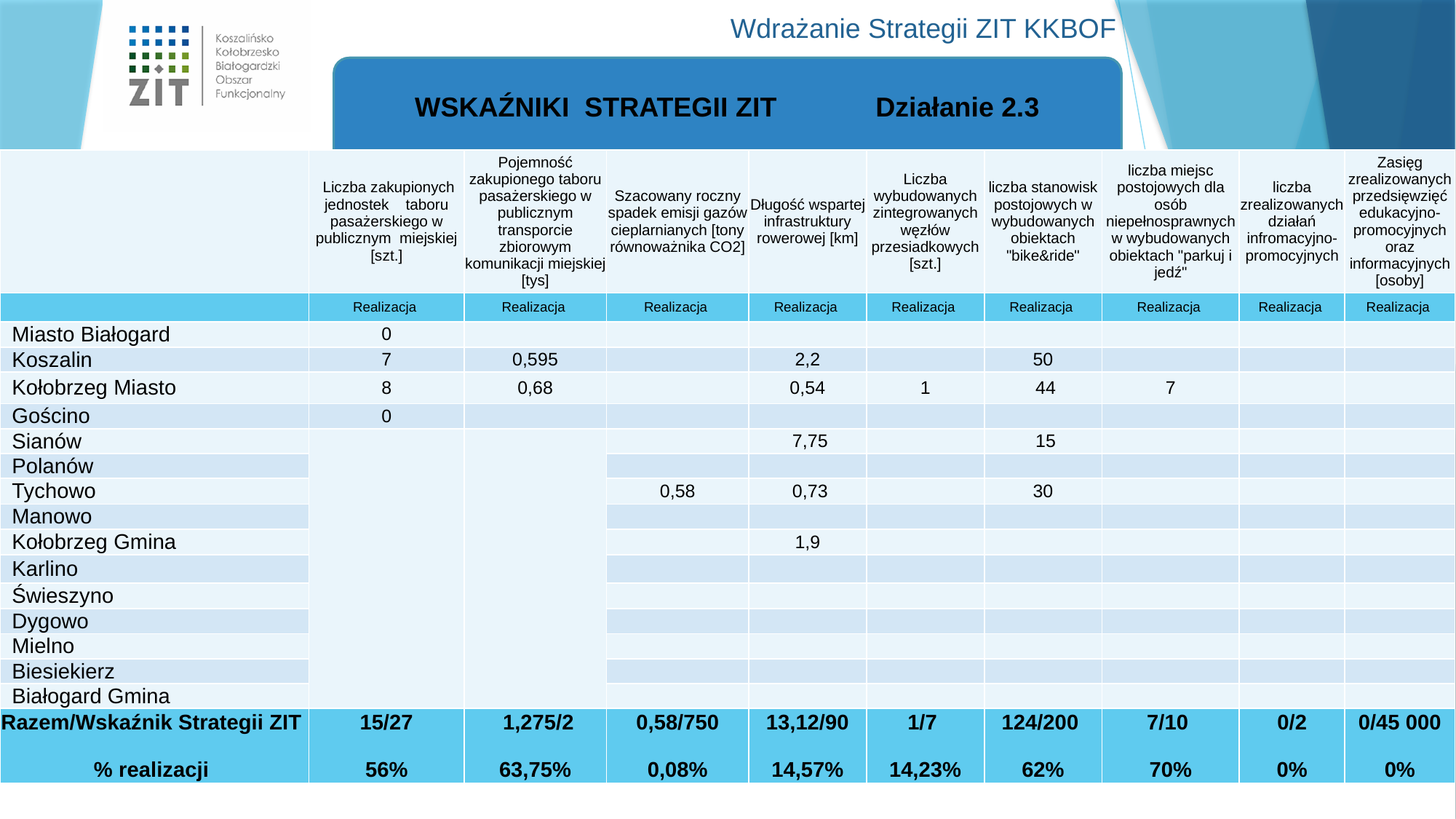

WSKAŹNIKI  STRATEGII ZIT             Działanie 2.3
|  | Liczba zakupionych jednostek taboru pasażerskiego w publicznym miejskiej [szt.] | Pojemność zakupionego taboru pasażerskiego w publicznym transporcie zbiorowym komunikacji miejskiej [tys] | Szacowany roczny spadek emisji gazów cieplarnianych [tony równoważnika CO2] | Długość wspartej infrastruktury rowerowej [km] | Liczba wybudowanych zintegrowanych węzłów przesiadkowych [szt.] | liczba stanowisk postojowych w wybudowanych obiektach "bike&ride" | liczba miejsc postojowych dla osób niepełnosprawnych w wybudowanych obiektach "parkuj i jedź" | liczba zrealizowanych działań infromacyjno-promocyjnych | Zasięg zrealizowanych przedsięwzięć edukacyjno-promocyjnych oraz informacyjnych [osoby] |
| --- | --- | --- | --- | --- | --- | --- | --- | --- | --- |
|  | Realizacja | Realizacja | Realizacja | Realizacja | Realizacja | Realizacja | Realizacja | Realizacja | Realizacja |
| Miasto Białogard | 0 |  |  |  |  |  |  |  |  |
| Koszalin | 7 | 0,595 |  | 2,2 |  | 50 |  |  |  |
| Kołobrzeg Miasto | 8 | 0,68 |  | 0,54 | 1 | 44 | 7 |  |  |
| Gościno | 0 |  |  |  |  |  |  |  |  |
| Sianów |  |  |  | 7,75 |  | 15 |  |  |  |
| Polanów |  |  |  |  |  |  |  |  |  |
| Tychowo |  |  | 0,58 | 0,73 |  | 30 |  |  |  |
| Manowo |  |  |  |  |  |  |  |  |  |
| Kołobrzeg Gmina |  |  |  | 1,9 |  |  |  |  |  |
| Karlino |  |  |  |  |  |  |  |  |  |
| Świeszyno |  |  |  |  |  |  |  |  |  |
| Dygowo |  |  |  |  |  |  |  |  |  |
| Mielno |  |  |  |  |  |  |  |  |  |
| Biesiekierz |  |  |  |  |  |  |  |  |  |
| Białogard Gmina |  |  |  |  |  |  |  |  |  |
| Razem/Wskaźnik Strategii ZIT % realizacji | 15/27 56% | 1,275/2 63,75% | 0,58/750 0,08% | 13,12/90 14,57% | 1/7 14,23% | 124/200 62% | 7/10 70% | 0/2 0% | 0/45 000 0% |
|  |  |  |  |  |  |  |  |  |  |